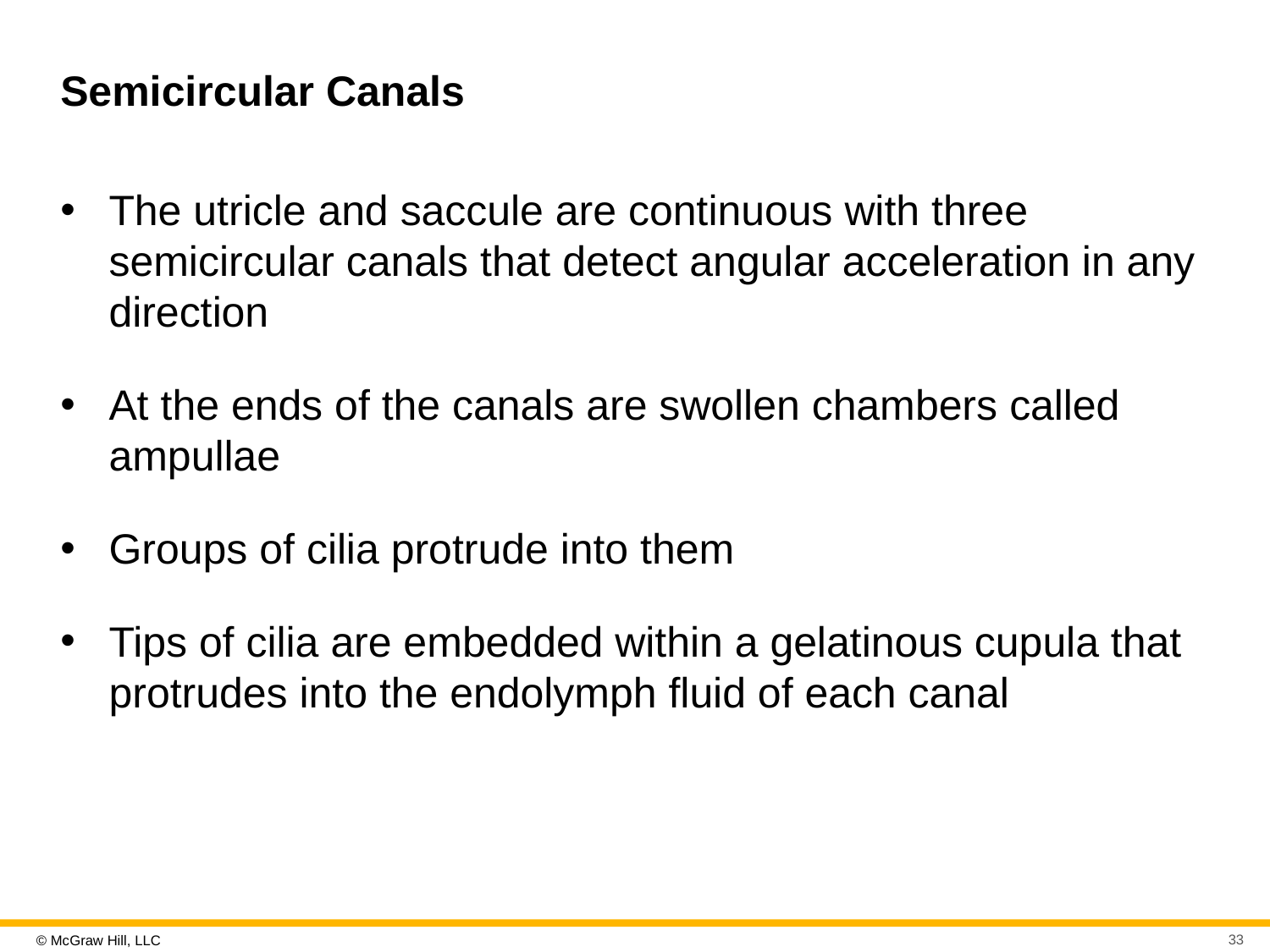

# Semicircular Canals
The utricle and saccule are continuous with three semicircular canals that detect angular acceleration in any direction
At the ends of the canals are swollen chambers called ampullae
Groups of cilia protrude into them
Tips of cilia are embedded within a gelatinous cupula that protrudes into the endolymph fluid of each canal
33